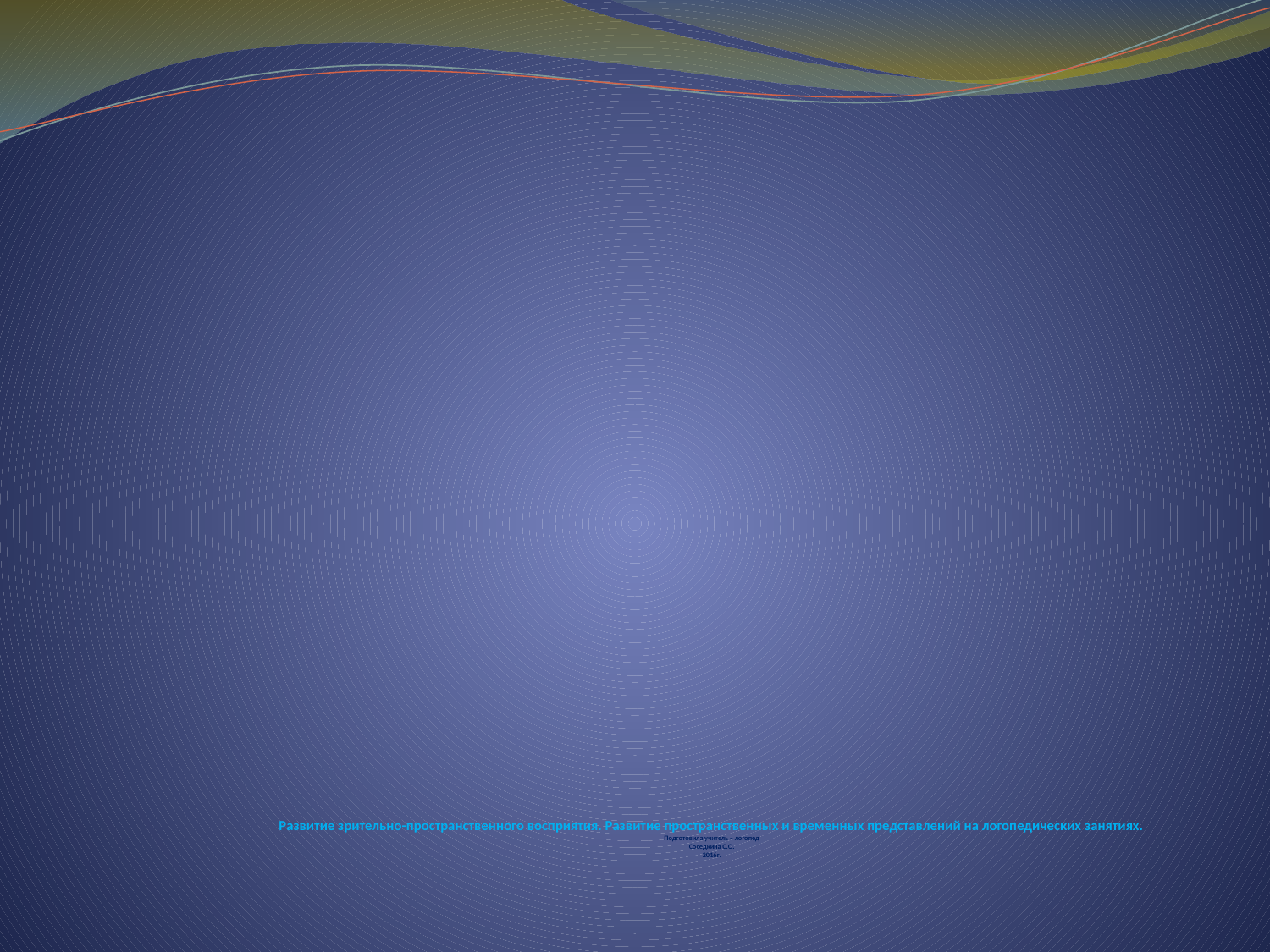

# Развитие зрительно-пространственного восприятия. Развитие пространственных и временных представлений на логопедических занятиях. Подготовила учитель – логопед Соседкина С.О. 2016г.